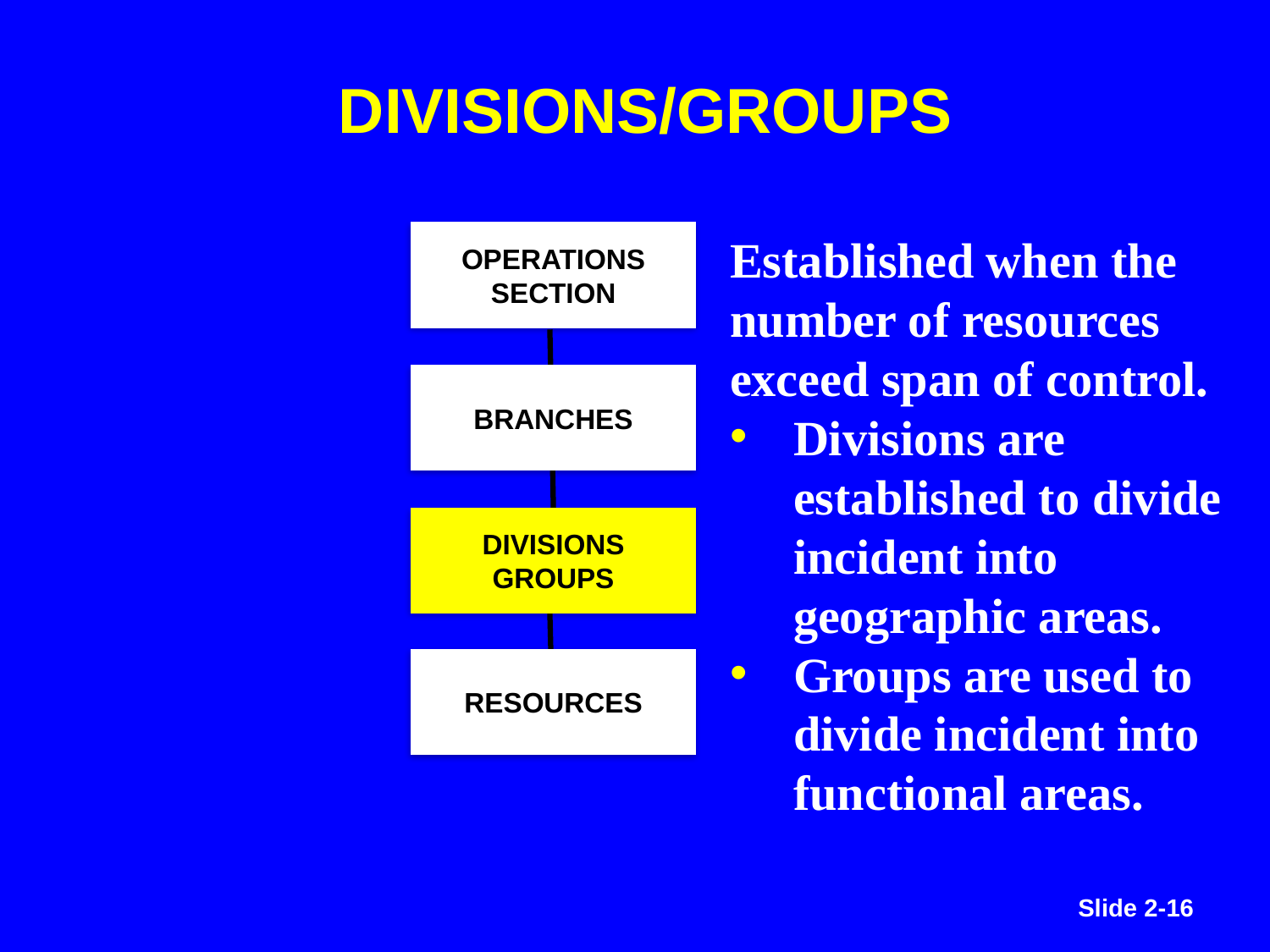

DIVISIONS/GROUPS
OPERATIONS SECTION
Established when the
number of resources
exceed span of control.
Divisions are established to divide incident into geographic areas.
Groups are used to divide incident into functional areas.
BRANCHES
DIVISIONS GROUPS
RESOURCES
Slide 2-16